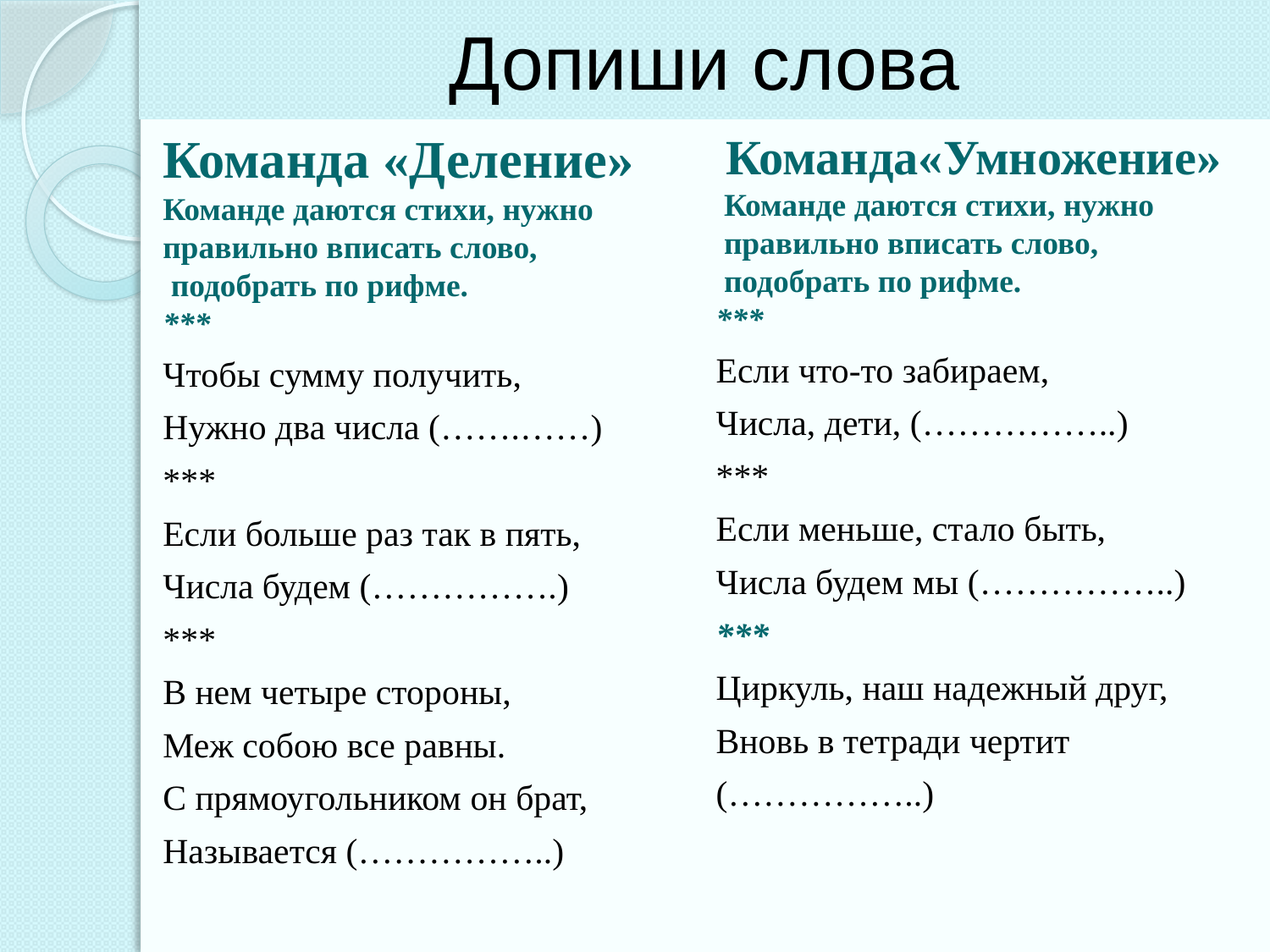

# Допиши слова
Команда «Деление»
Команде даются стихи, нужно
правильно вписать слово,
 подобрать по рифме.
***
Чтобы сумму получить,
Нужно два числа (…….……)
***
Если больше раз так в пять,
Числа будем (…………….)
***
В нем четыре стороны,
Меж собою все равны.
С прямоугольником он брат,
Называется (……………..)

 Команда«Умножение»
 Команде даются стихи, нужно
 правильно вписать слово,
 подобрать по рифме.
***
Если что-то забираем,
Числа, дети, (……………..)
***
Если меньше, стало быть,
Числа будем мы (……………..)
***
Циркуль, наш надежный друг,
Вновь в тетради чертит
(……………..)